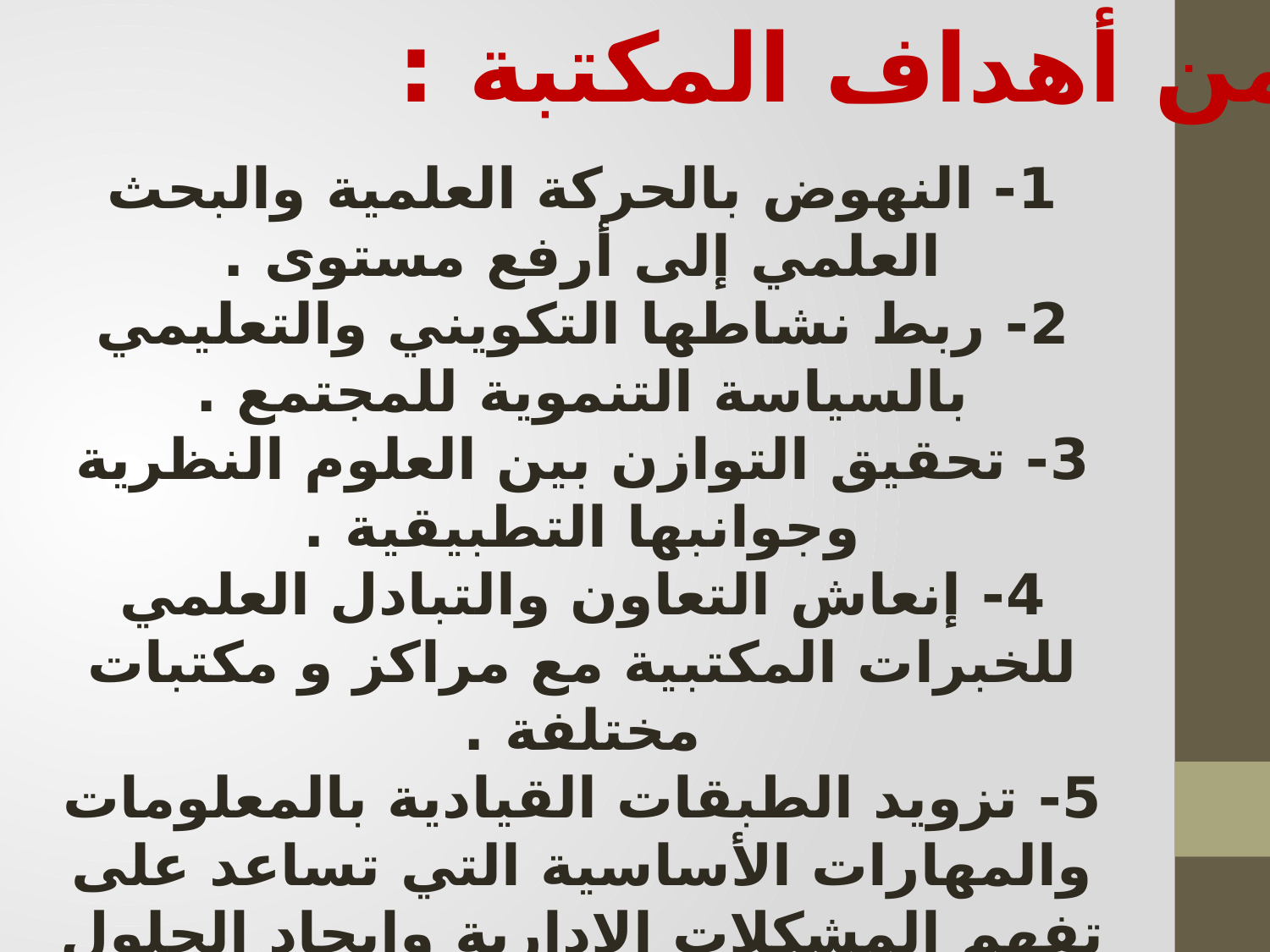

من أهداف المكتبة :
1- النهوض بالحركة العلمية والبحث العلمي إلى أرفع مستوى .
2- ربط نشاطها التكويني والتعليمي بالسياسة التنموية للمجتمع .
3- تحقيق التوازن بين العلوم النظرية وجوانبها التطبيقية .
4- إنعاش التعاون والتبادل العلمي للخبرات المكتبية مع مراكز و مكتبات مختلفة .
5- تزويد الطبقات القيادية بالمعلومات والمهارات الأساسية التي تساعد على تفهم المشكلات الإدارية وإيجاد الحلول المناسبة من خلال الاطلاع والمعرفة .